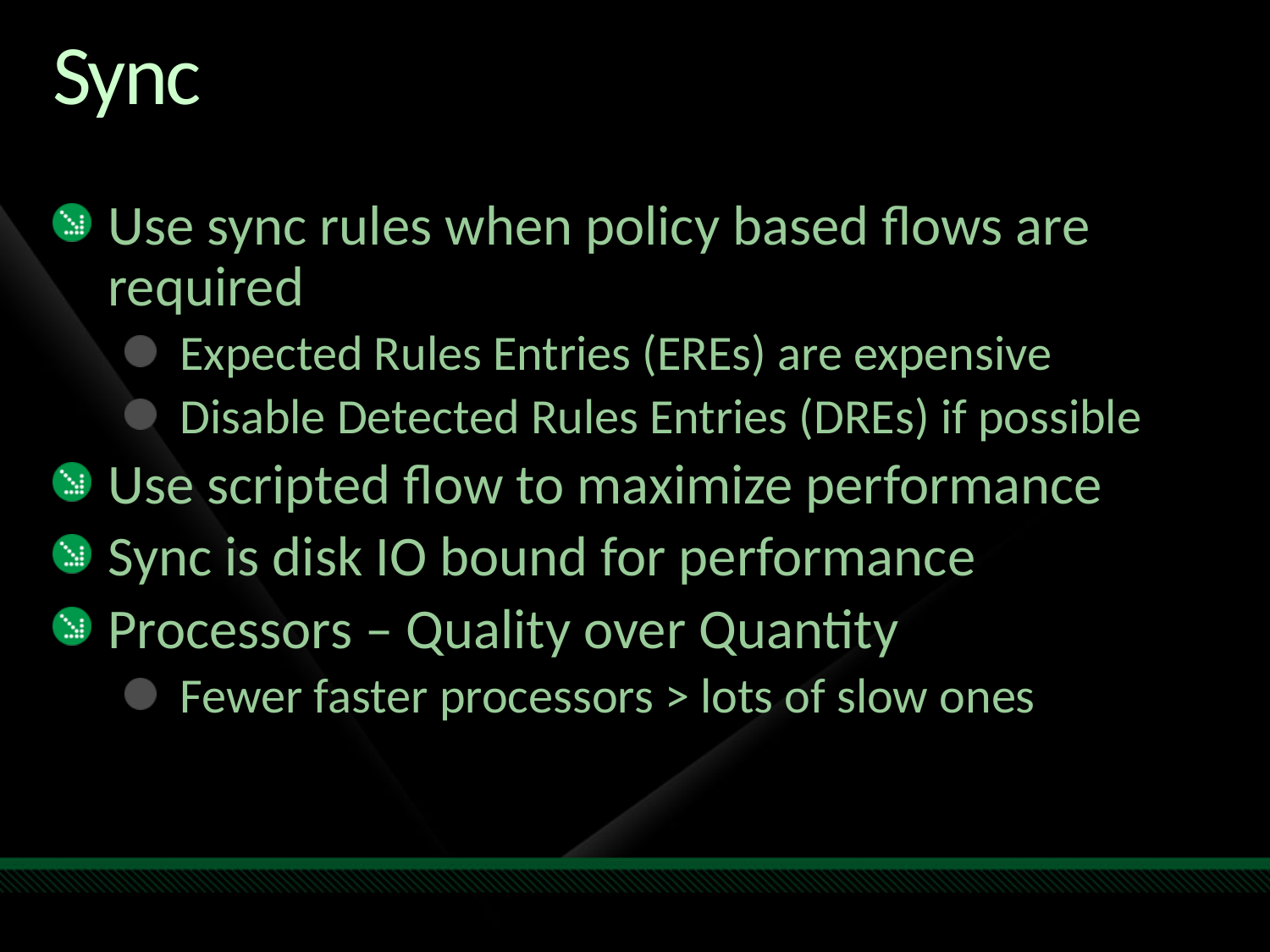

# Sync
Use sync rules when policy based flows are required
Expected Rules Entries (EREs) are expensive
Disable Detected Rules Entries (DREs) if possible
Use scripted flow to maximize performance
Sync is disk IO bound for performance
Processors – Quality over Quantity
Fewer faster processors > lots of slow ones